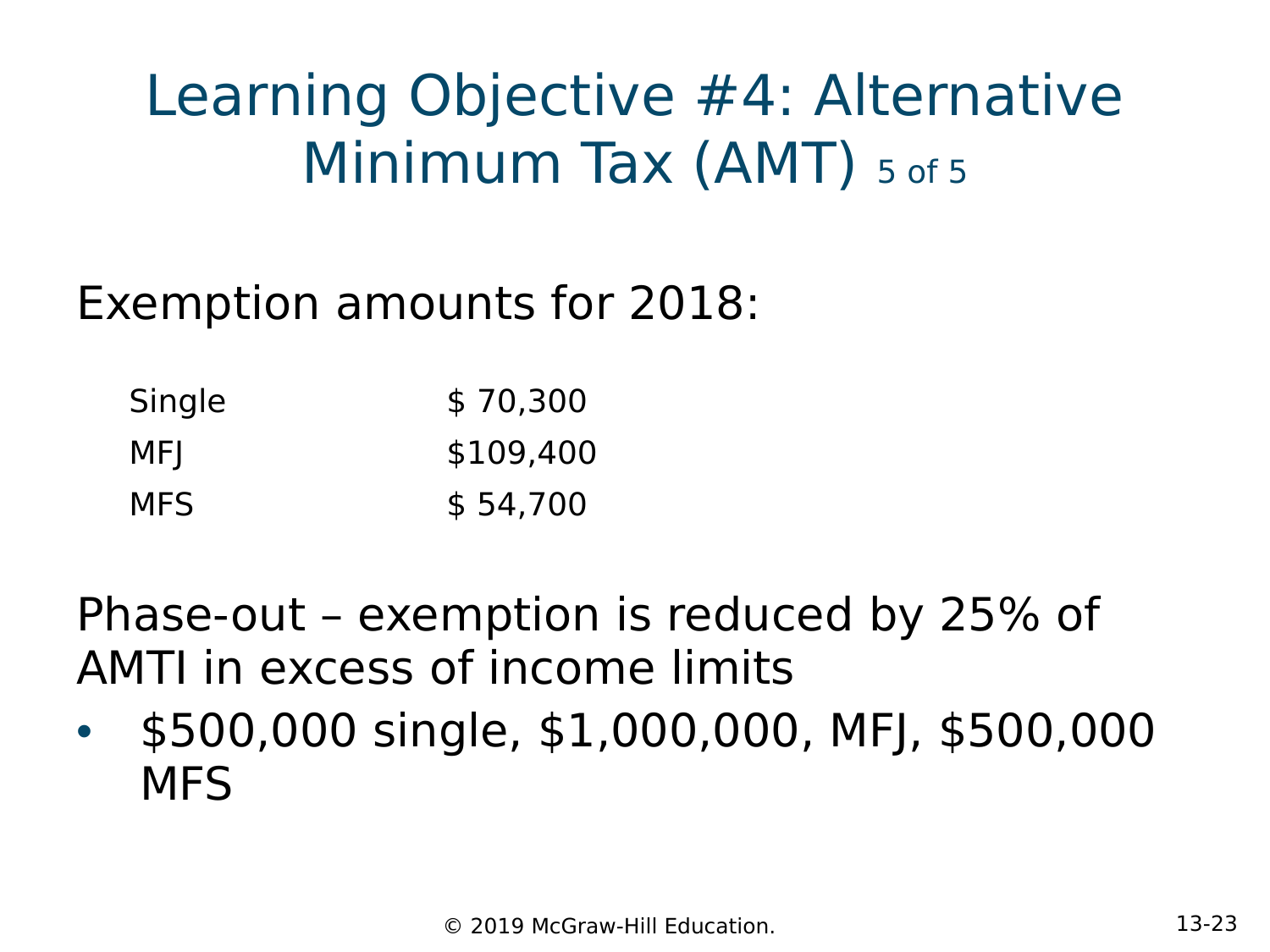

# Learning Objective #4: Alternative Minimum Tax (AMT) 5 of 5
Exemption amounts for 2018:
| Single | $ 70,300 |
| --- | --- |
| MFJ | $109,400 |
| MFS | $ 54,700 |
Phase-out – exemption is reduced by 25% of AMTI in excess of income limits
$500,000 single, $1,000,000, MFJ, $500,000 MFS